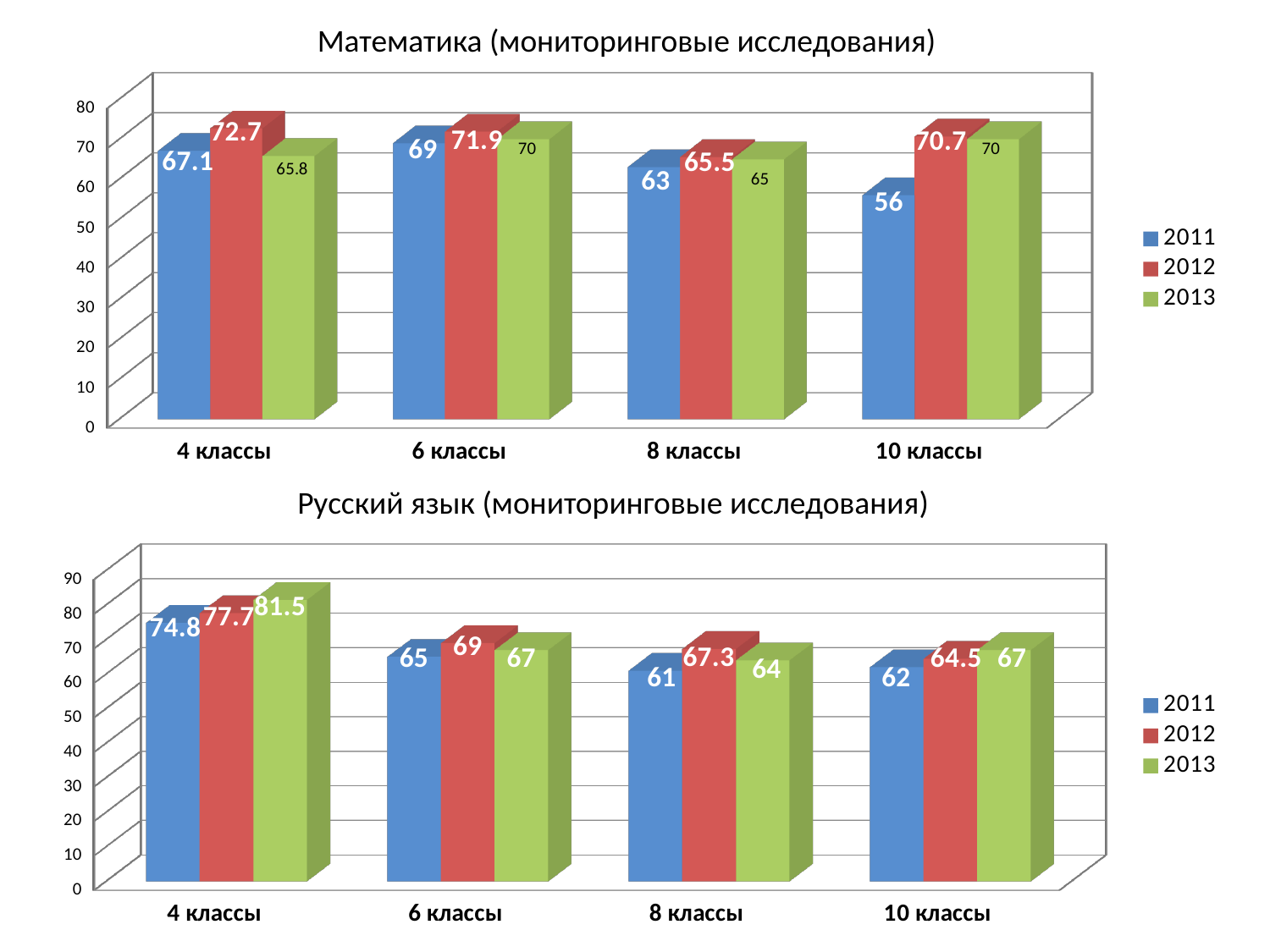

Математика (мониторинговые исследования)

[unsupported chart]

Русский язык (мониторинговые исследования)

[unsupported chart]